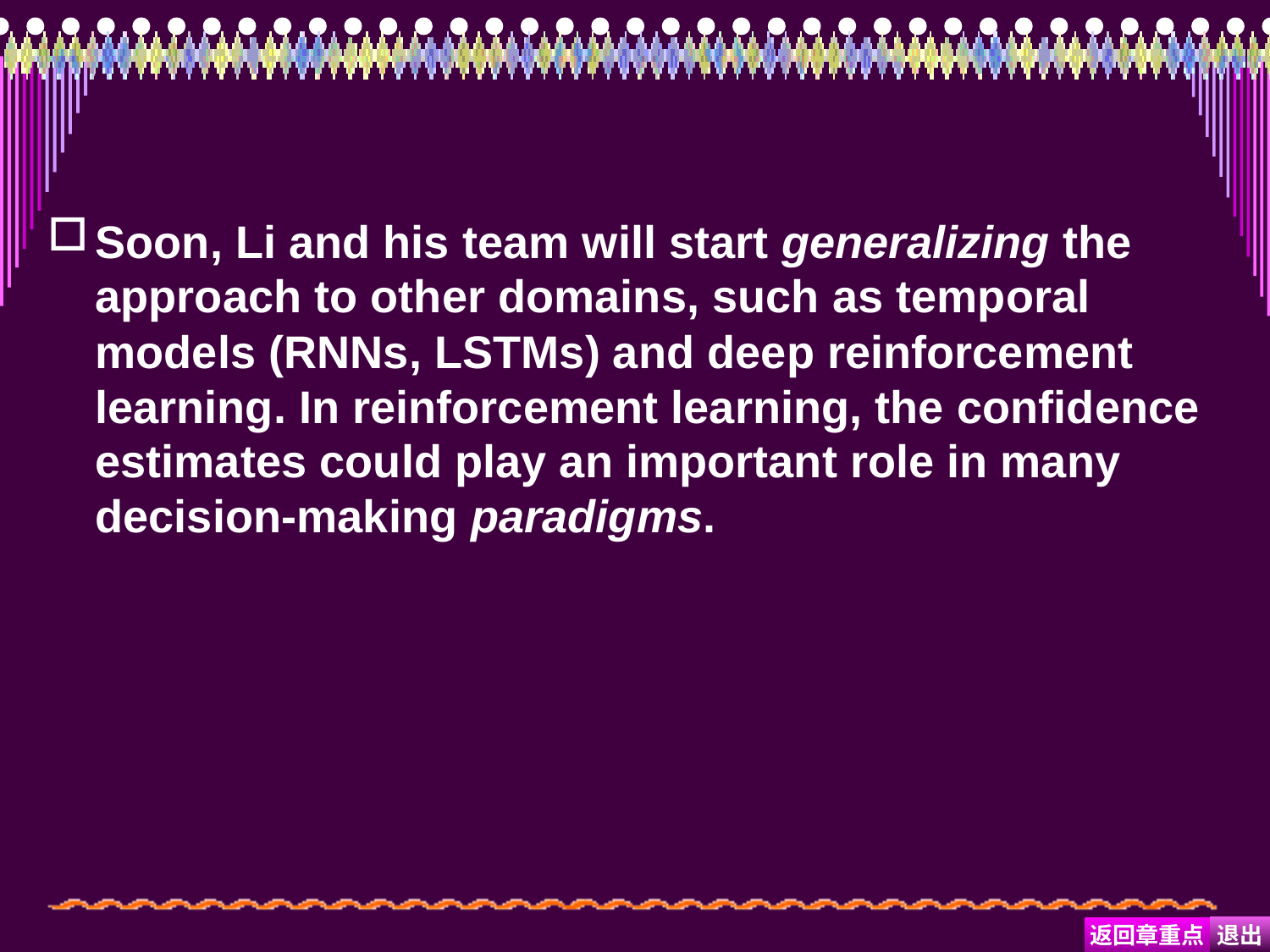

#
Soon, Li and his team will start generalizing the approach to other domains, such as temporal models (RNNs, LSTMs) and deep reinforcement learning. In reinforcement learning, the confidence estimates could play an important role in many decision-making paradigms.